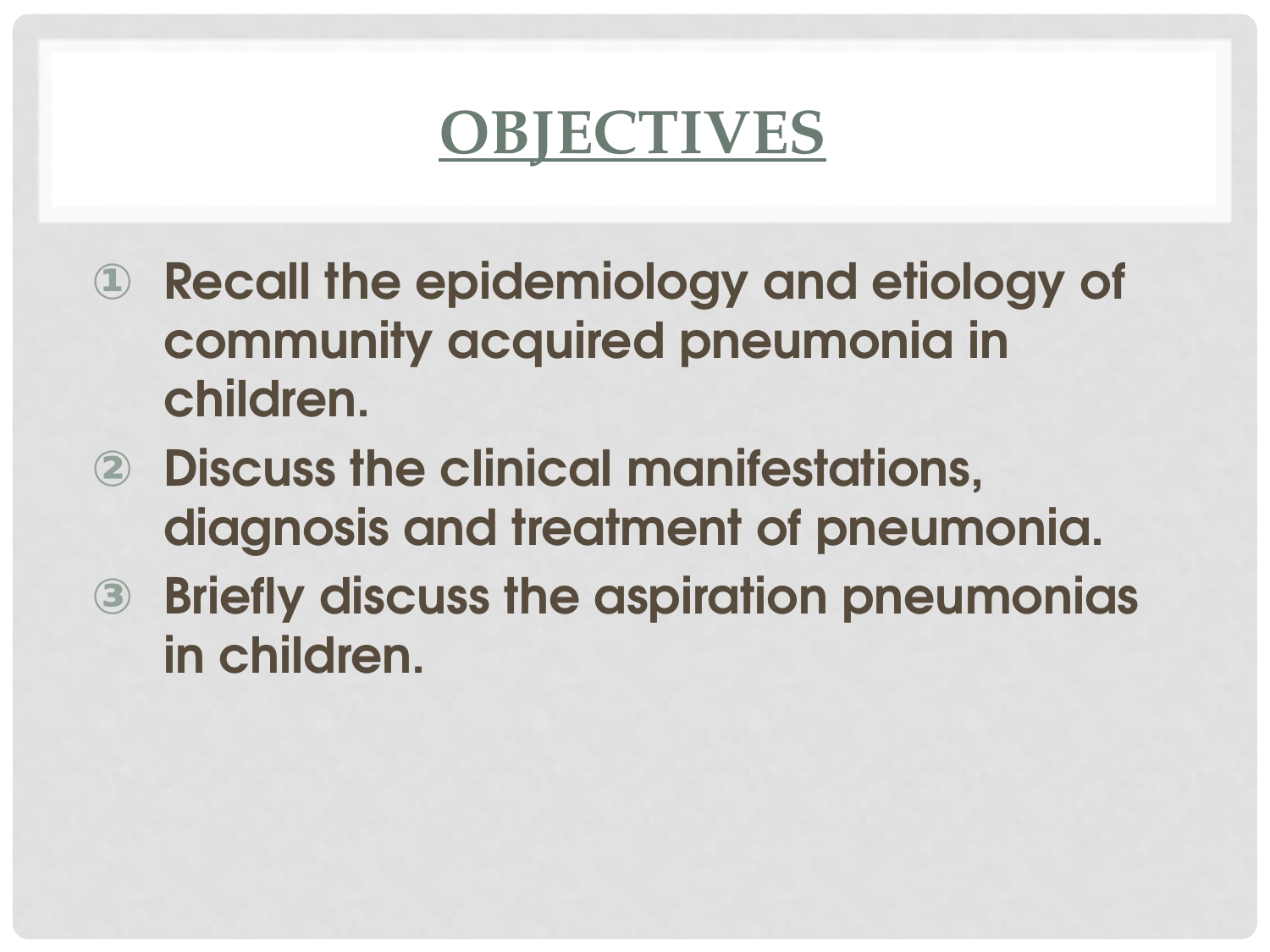

# Objectives
Recall the epidemiology and etiology of community acquired pneumonia in children.
Discuss the clinical manifestations, diagnosis and treatment of pneumonia.
Briefly discuss the aspiration pneumonias in children.